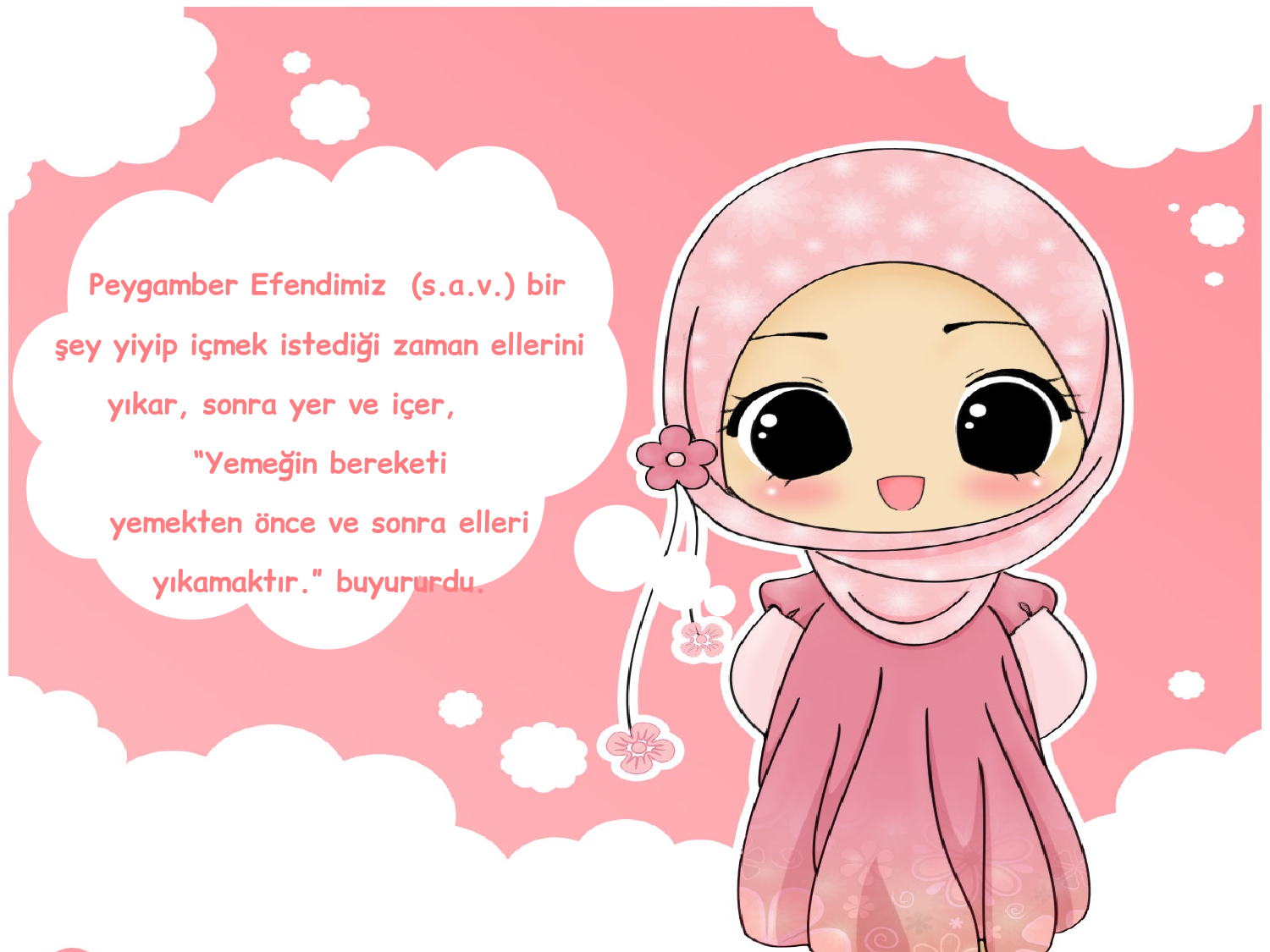

Peygamber Efendimiz  (s.a.v.) bir şey yiyip içmek istediği zaman ellerini yıkar, sonra yer ve içer,
 “Yemeğin bereketi
yemekten önce ve sonra elleri yıkamaktır.” buyururdu.